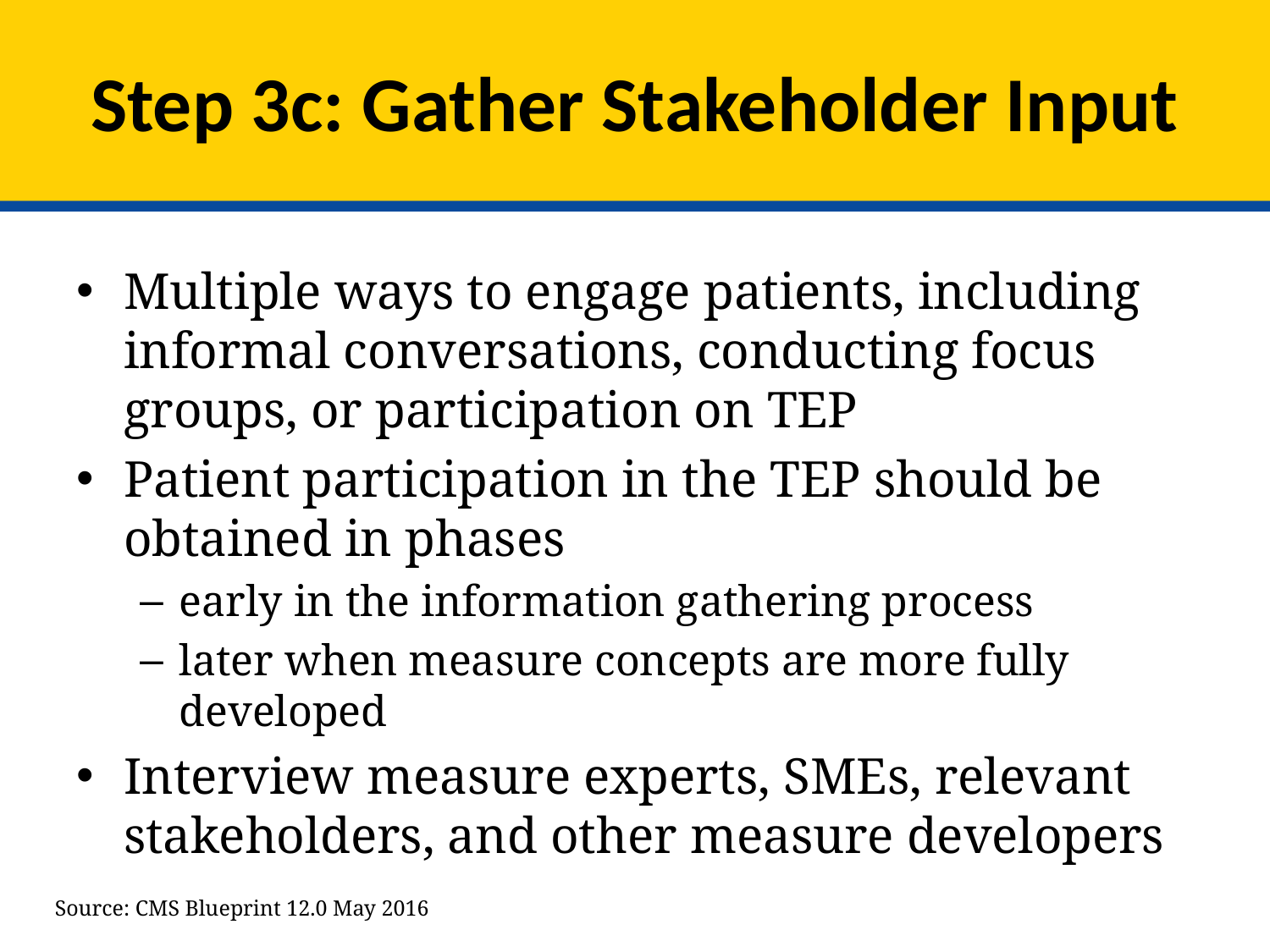

# Step 3c: Gather Stakeholder Input
Multiple ways to engage patients, including informal conversations, conducting focus groups, or participation on TEP
Patient participation in the TEP should be obtained in phases
early in the information gathering process
later when measure concepts are more fully developed
Interview measure experts, SMEs, relevant stakeholders, and other measure developers
Source: CMS Blueprint 12.0 May 2016